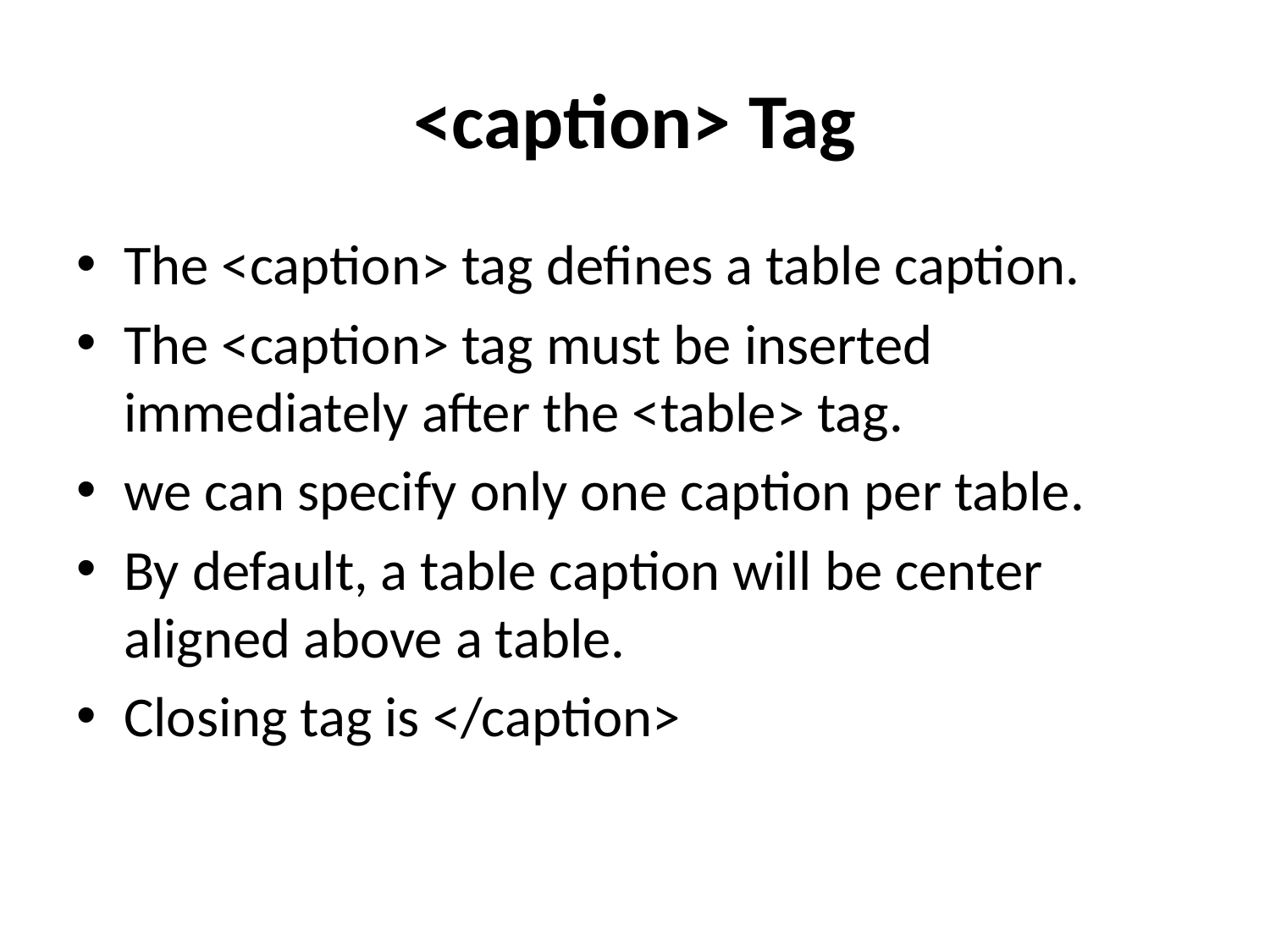

# <caption> Tag
The <caption> tag defines a table caption.
The <caption> tag must be inserted immediately after the <table> tag.
we can specify only one caption per table.
By default, a table caption will be center aligned above a table.
Closing tag is </caption>